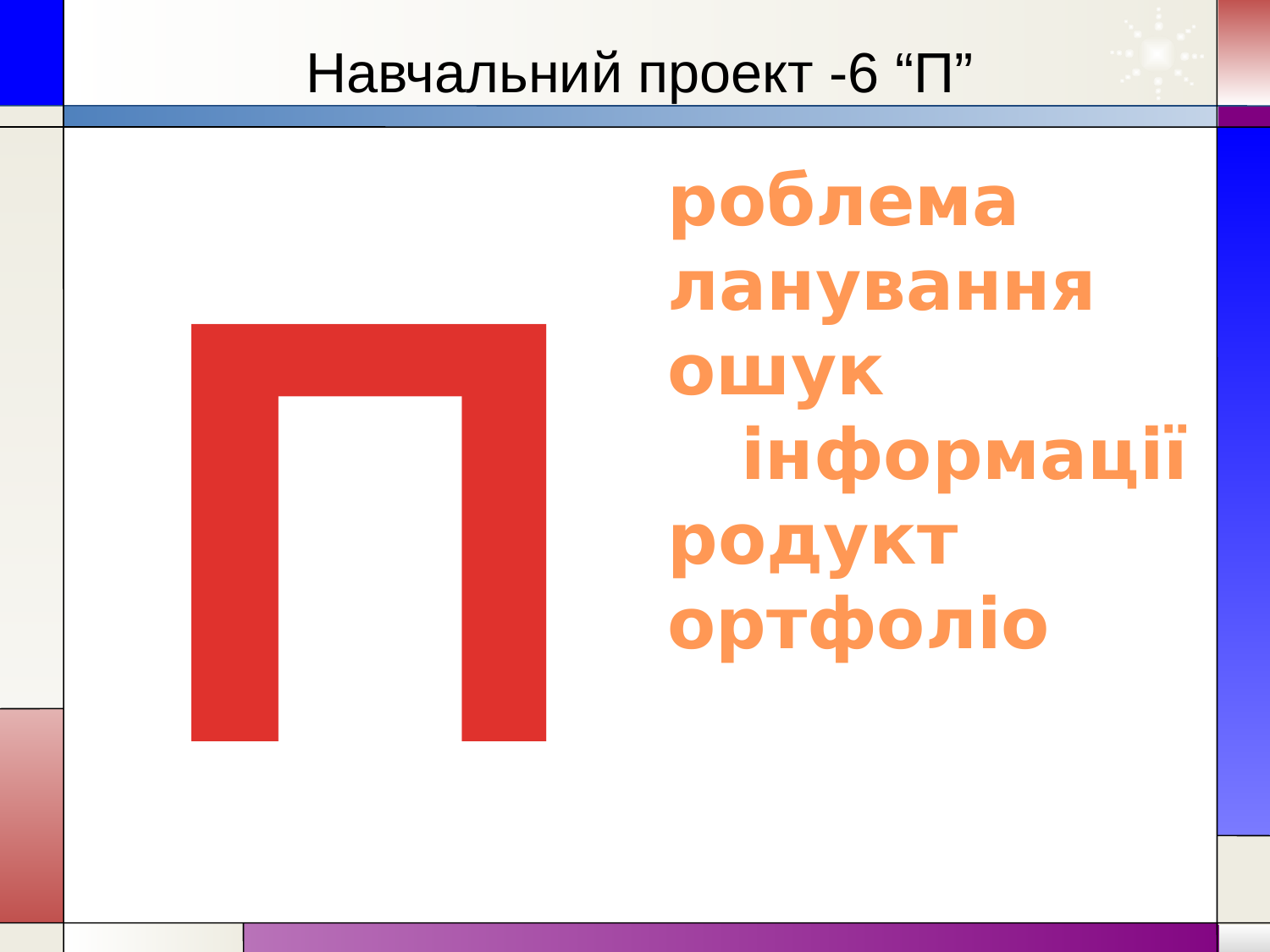

Навчальний проект -6 “П”
П
роблема
ланування
ошук
   інформації
родукт
ортфоліо